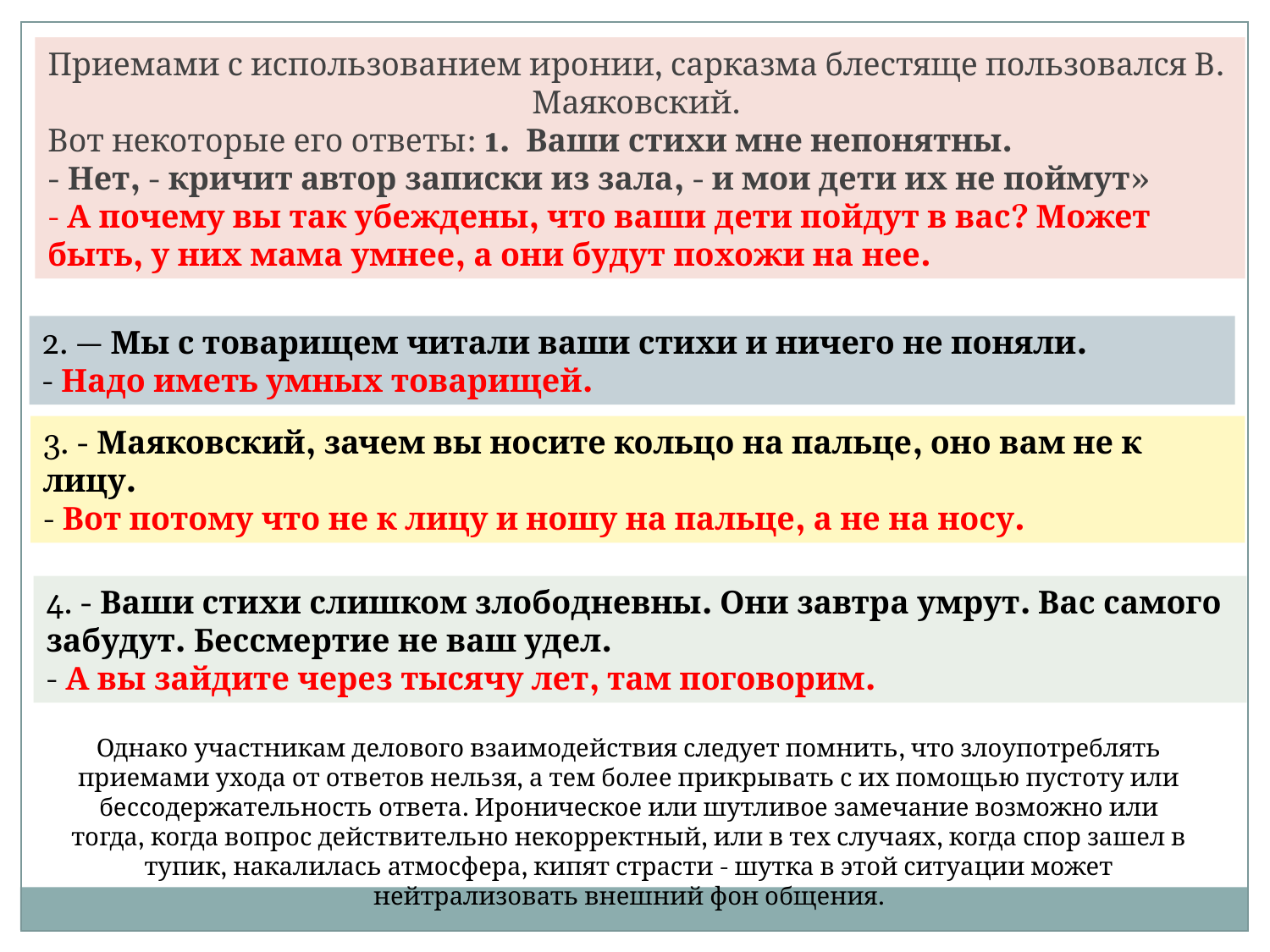

Приемами с использованием иронии, сарказма блестяще пользо­вался В.  Маяковский.
Вот некоторые его ответы: 1.  Ваши стихи мне непонятны.
- Нет, - кричит автор записки из зала, - и мои дети их не поймут»
- А почему вы так убеждены, что ваши дети пойдут в вас? Может быть, у них мама умнее, а они будут похожи на нее.
2. — Мы с товарищем читали ваши стихи и ничего не поняли.
- Надо иметь умных товарищей.
3. - Маяковский, зачем вы носите кольцо на пальце, оно вам не к лицу.
- Вот потому что не к лицу и ношу на пальце, а не на носу.
4. - Ваши стихи слишком злободневны. Они завтра умрут. Вас самого забудут. Бессмертие не ваш удел.
- А вы зайдите через тысячу лет, там поговорим.
Однако участникам делового взаимодействия следует помнить, что злоупотреблять приемами ухода от ответов нельзя, а тем более прикрывать с их помощью пустоту или бессодержательность ответа. Ироническое или шутливое замечание возможно или тогда, когда вопрос действительно некорректный, или в тех случаях, когда спор зашел в тупик, накалилась атмосфера, кипят страсти - шутка в этой ситуации может нейтрализовать внешний фон общения.